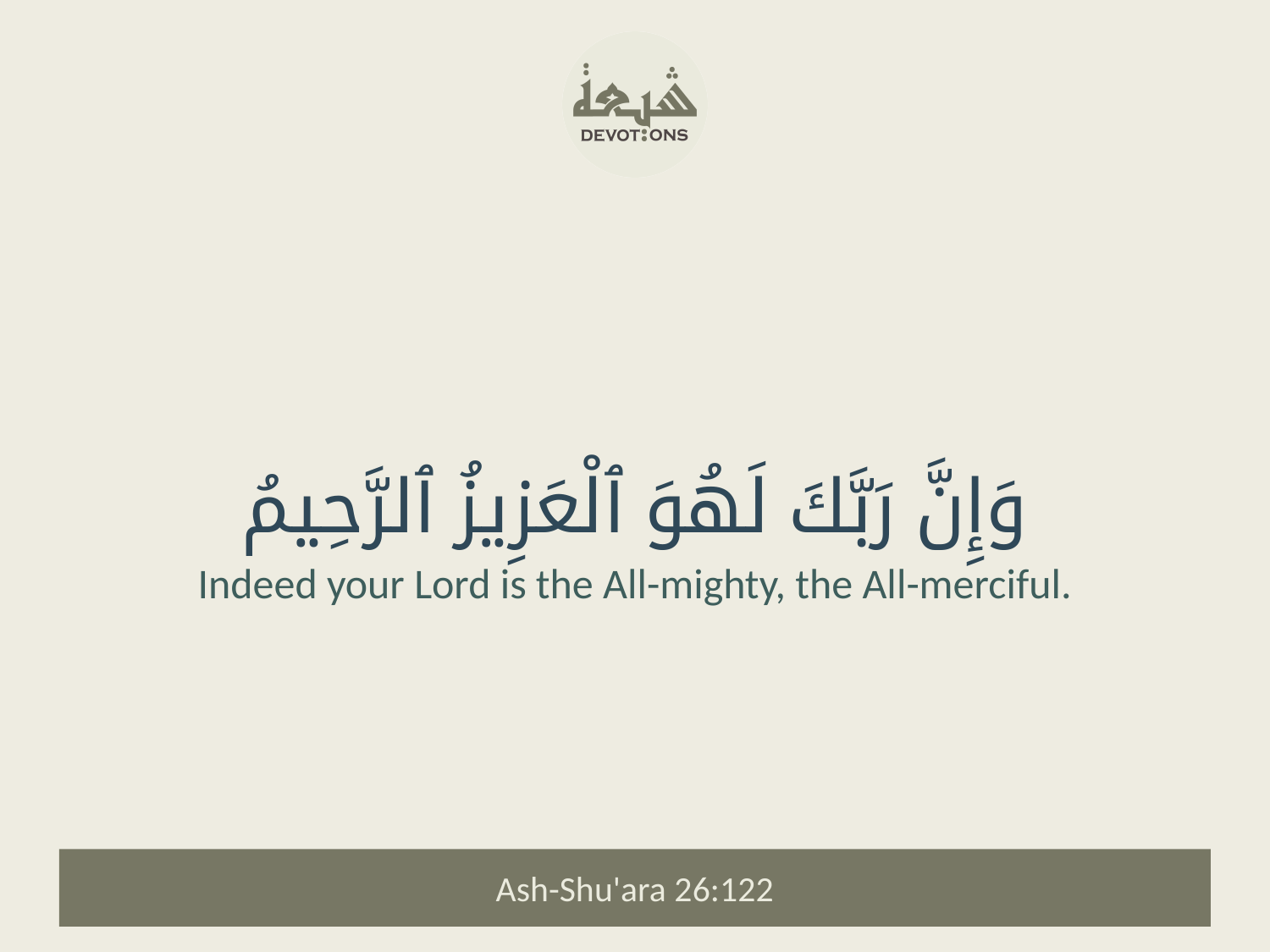

وَإِنَّ رَبَّكَ لَهُوَ ٱلْعَزِيزُ ٱلرَّحِيمُ
Indeed your Lord is the All-mighty, the All-merciful.
Ash-Shu'ara 26:122